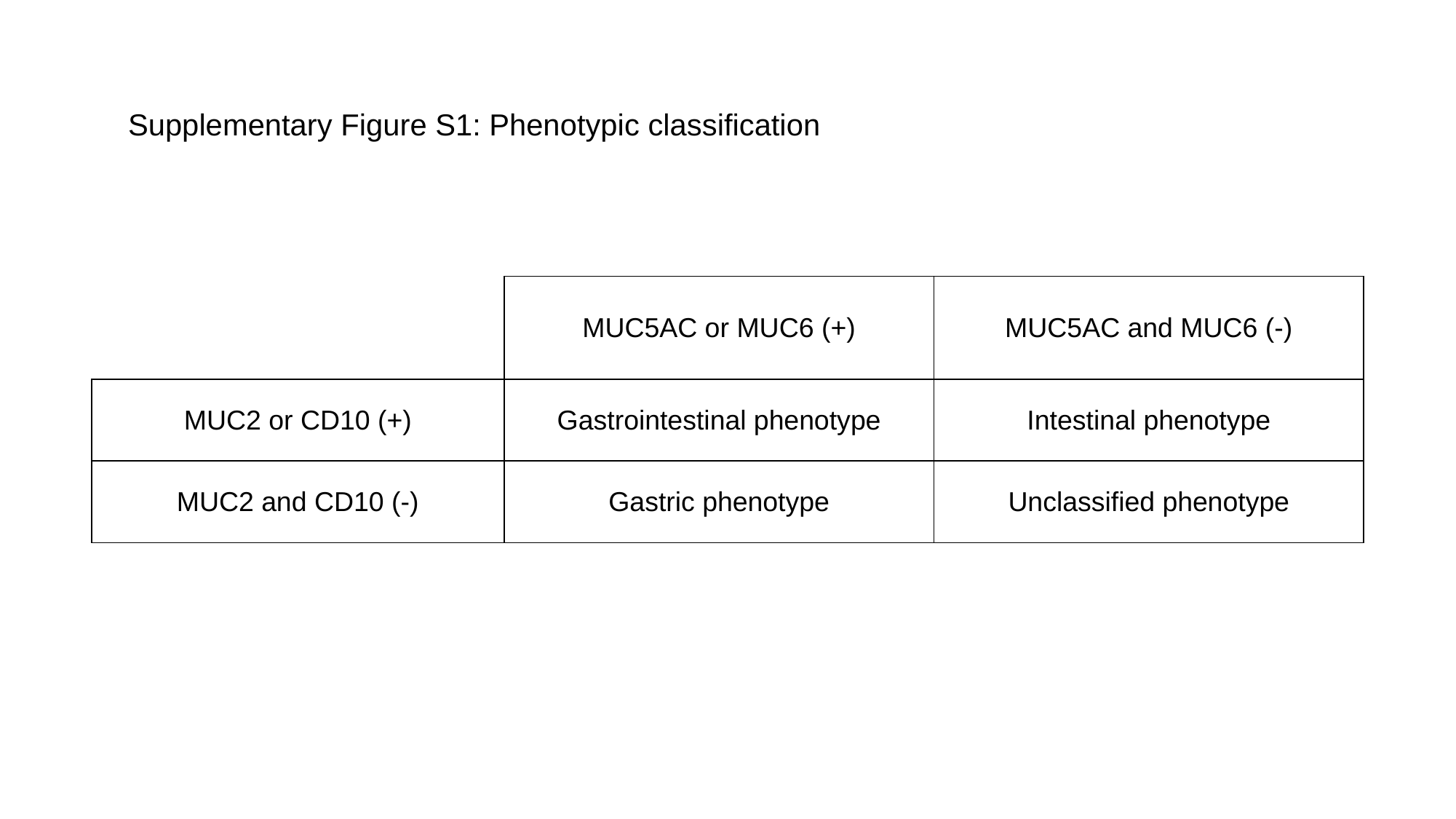

Supplementary Figure S1: Phenotypic classification
|  | MUC5AC or MUC6 (+) | MUC5AC and MUC6 (-) |
| --- | --- | --- |
| MUC2 or CD10 (+) | Gastrointestinal phenotype | Intestinal phenotype |
| MUC2 and CD10 (-) | Gastric phenotype | Unclassified phenotype |